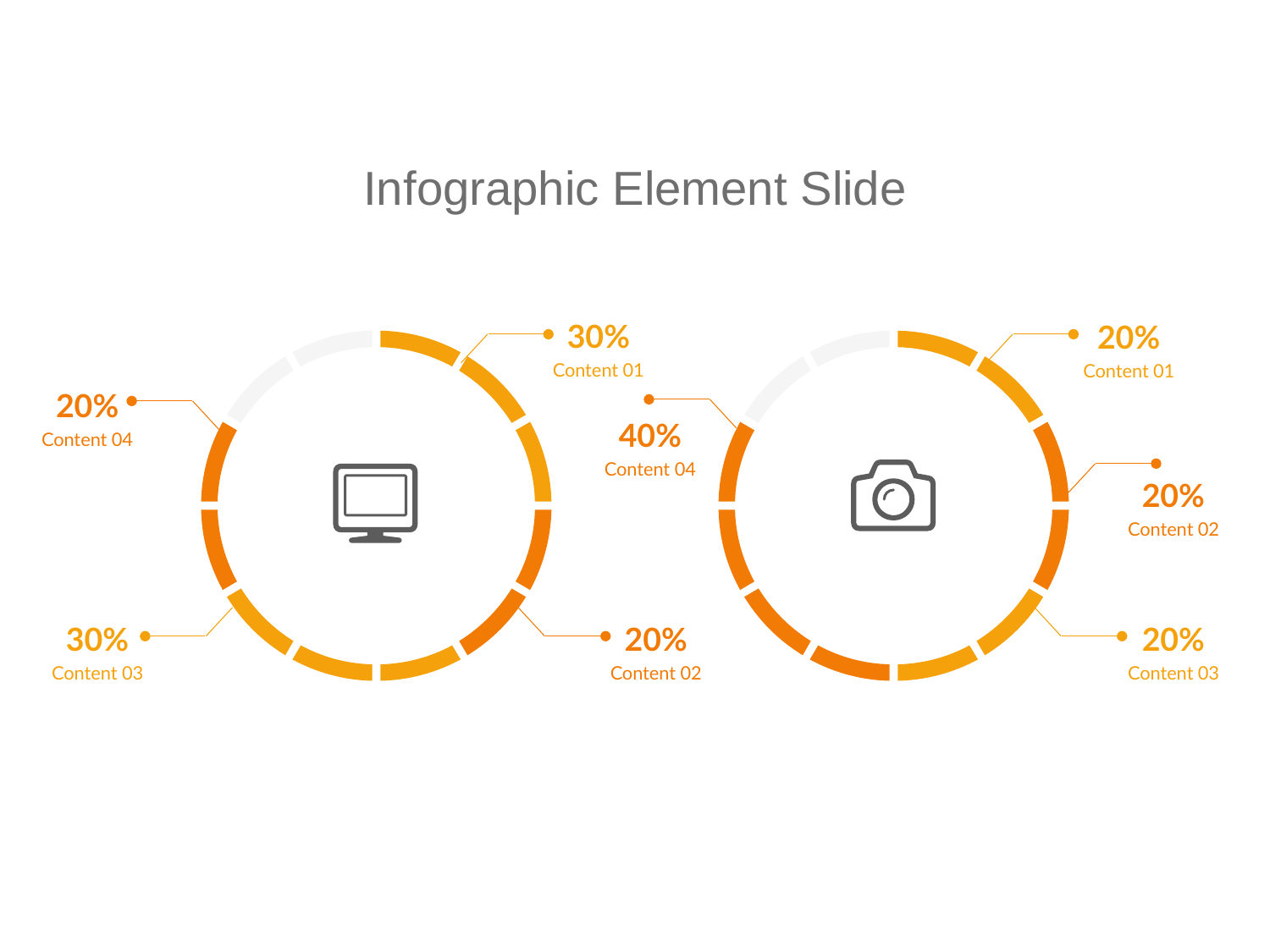

Infographic Element Slide
30%
20%

Content 01
Content 01
20%
40%
Content 04
Content 04

20%
Content 02
30%
20%
20%
Content 03
Content 02
Content 03